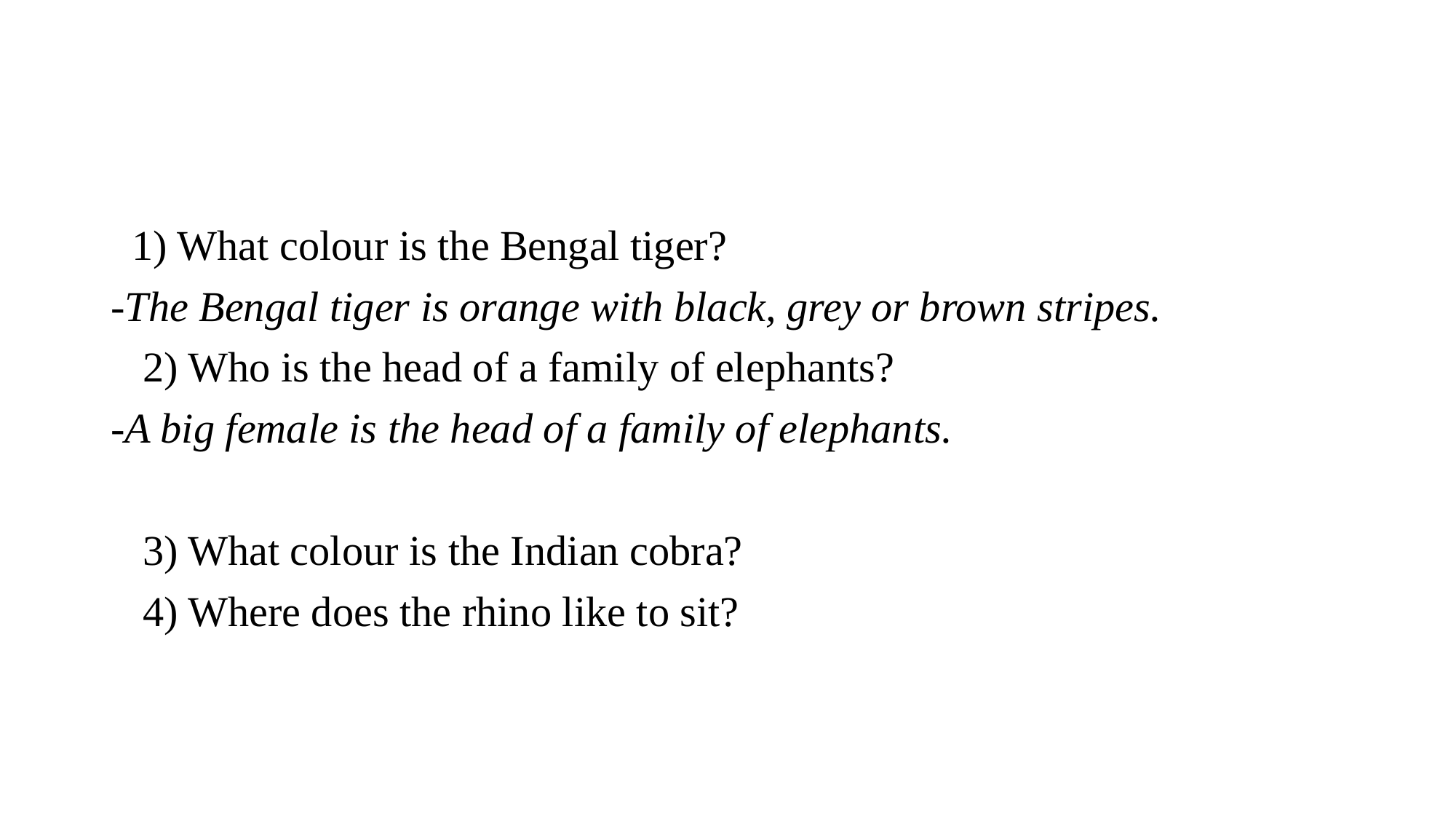

#
  1) What colour is the Bengal tiger?
-The Bengal tiger is orange with black, grey or brown stripes.
   2) Who is the head of a family of elephants?
-A big female is the head of a family of elephants.

   3) What colour is the Indian cobra?
   4) Where does the rhino like to sit?